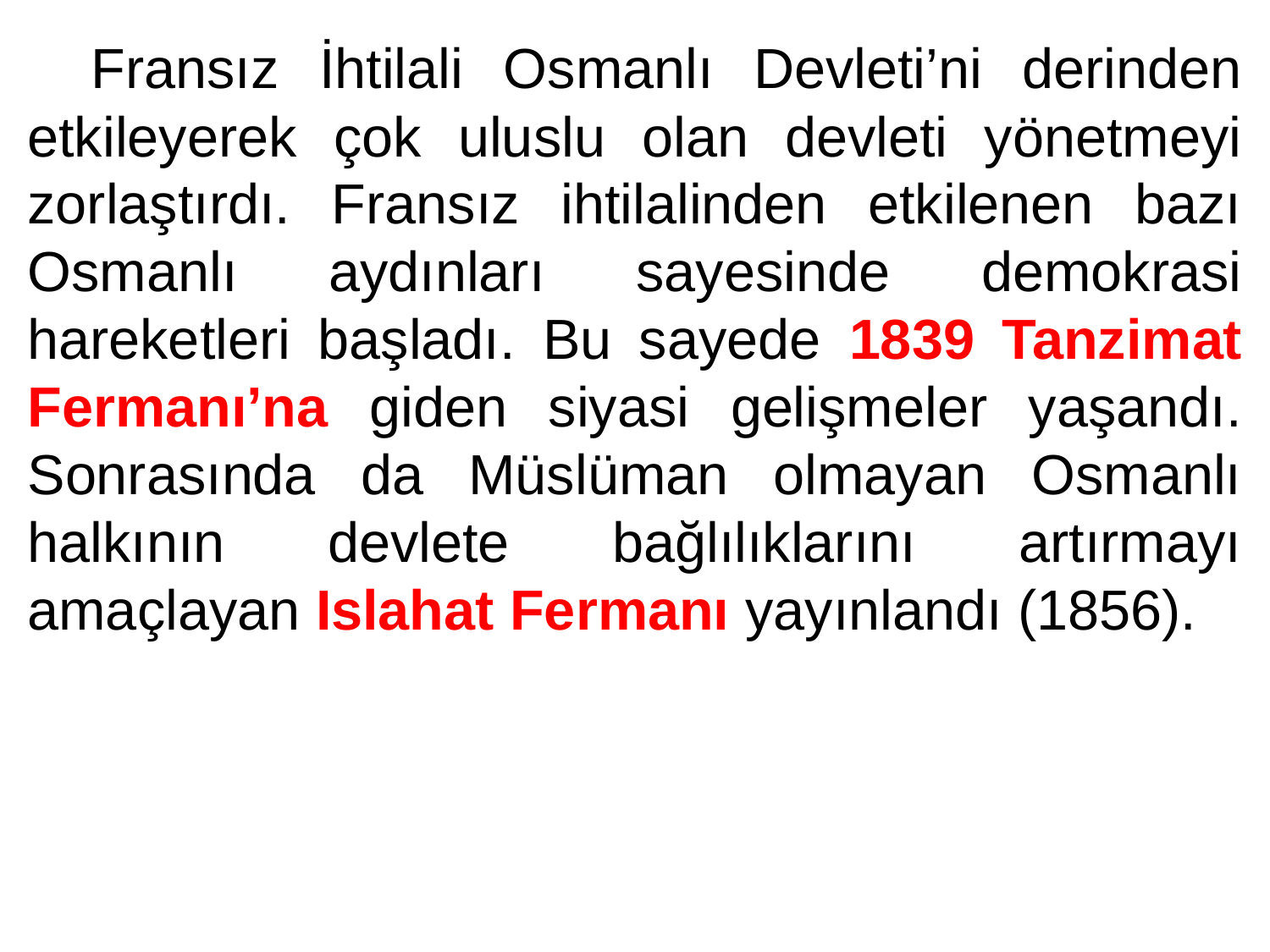

Fransız İhtilali Osmanlı Devleti’ni derinden etkileyerek çok uluslu olan devleti yönetmeyi zorlaştırdı. Fransız ihtilalinden etkilenen bazı Osmanlı aydınları sayesinde demokrasi hareketleri başladı. Bu sayede 1839 Tanzimat Fermanı’na giden siyasi gelişmeler yaşandı. Sonrasında da Müslüman olmayan Osmanlı halkının devlete bağlılıklarını artırmayı amaçlayan Islahat Fermanı yayınlandı (1856).